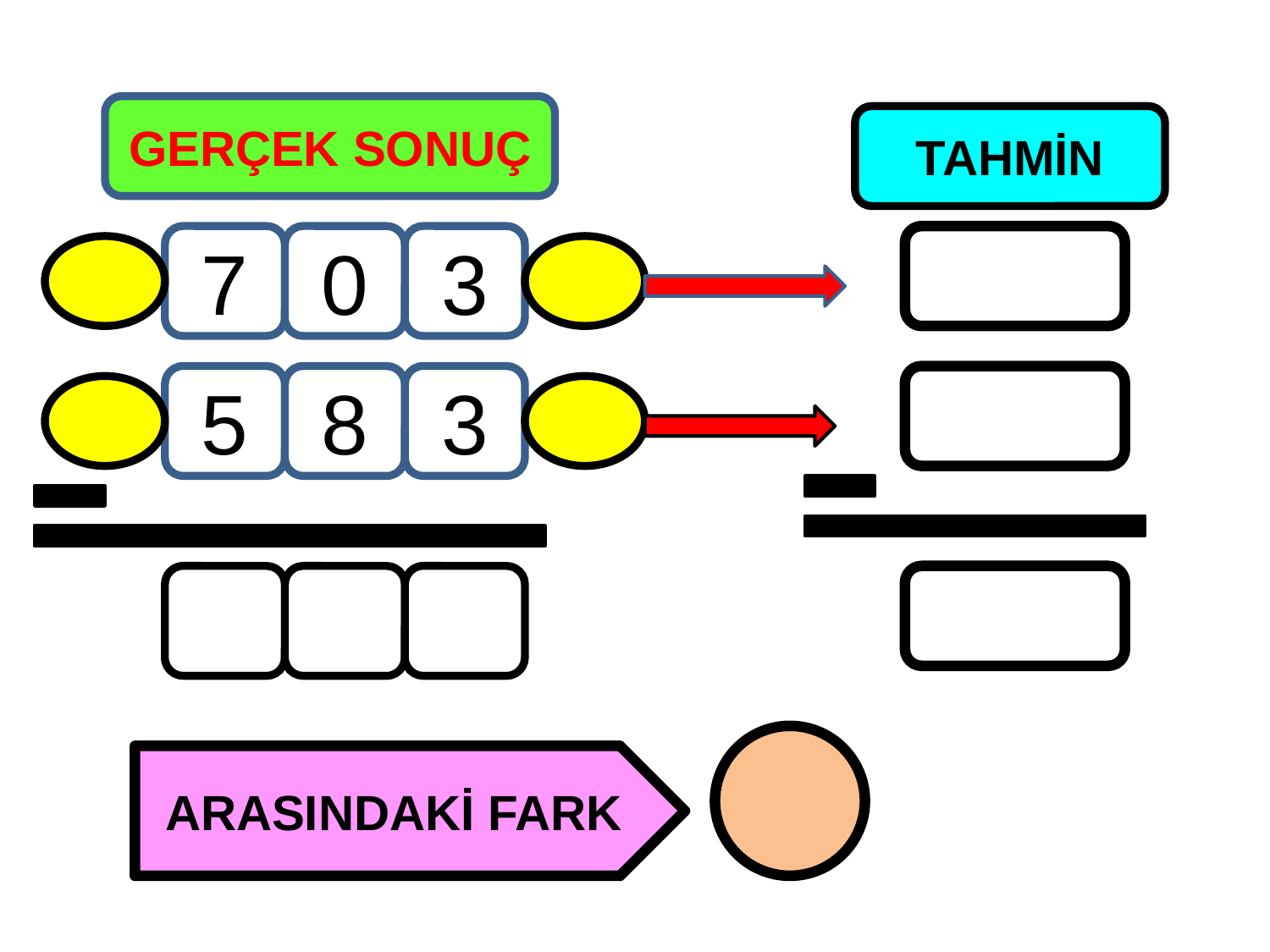

GERÇEK SONUÇ
TAHMİN
7
0
3

5
8
3

ARASINDAKİ FARK